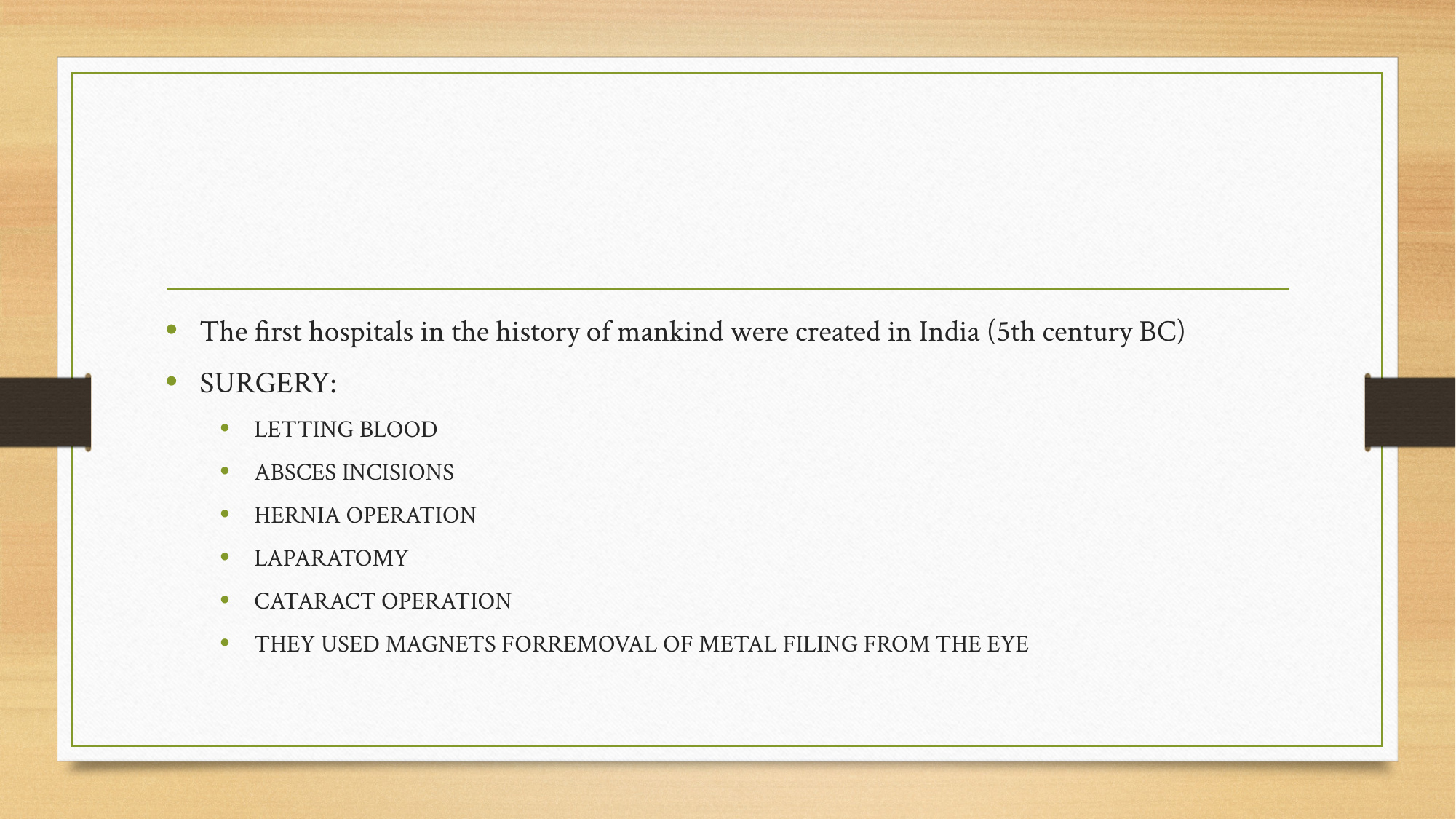

#
The first hospitals in the history of mankind were created in India (5th century BC)
SURGERY:
LETTING BLOOD
ABSCES INCISIONS
HERNIA OPERATION
LAPARATOMY
CATARACT OPERATION
THEY USED MAGNETS FORREMOVAL OF METAL FILING FROM THE EYE